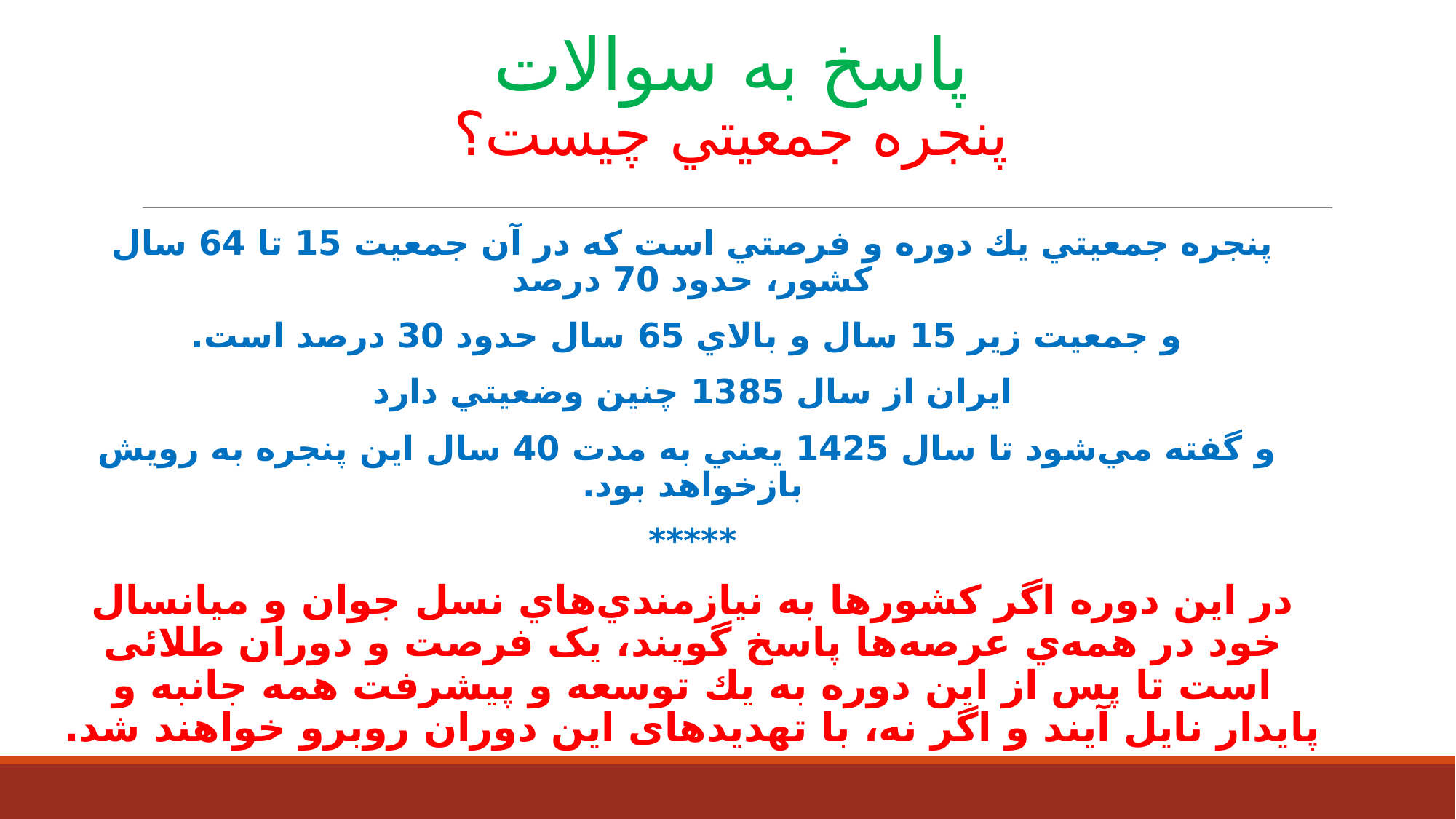

# پاسخ به سوالات پنجره جمعيتي چيست؟
پنجره جمعيتي يك دوره و فرصتي است كه در آن جمعيت 15 تا 64 سال كشور، حدود 70 درصد
 و جمعيت زير 15 سال و بالاي 65 سال حدود 30 درصد است.
ايران از سال 1385 چنين وضعيتي دارد
 و گفته مي‌شود تا سال 1425 يعني به مدت 40 سال اين پنجره به رويش بازخواهد بود.
*****
در اين دوره اگر کشورها به نيازمندي‌هاي نسل جوان و ميانسال خود در همه‌ي عرصه‌ها پاسخ گويند، یک فرصت و دوران طلائی است تا پس از اين دوره به يك توسعه و پيشرفت همه جانبه و پايدار نايل آيند و اگر نه، با تهدیدهای این دوران روبرو خواهند شد.